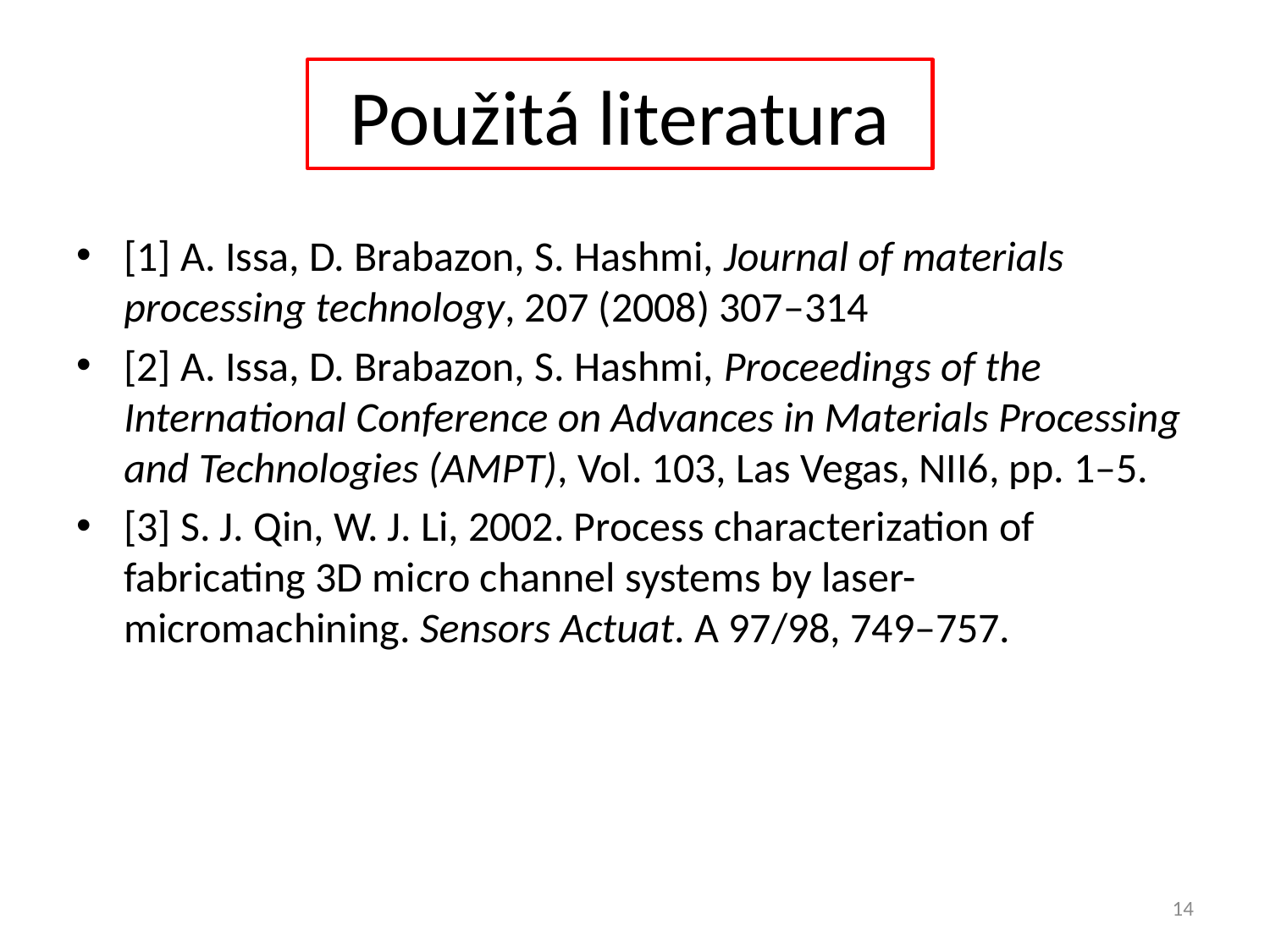

# Použitá literatura
[1] A. Issa, D. Brabazon, S. Hashmi, Journal of materials processing technology, 207 (2008) 307–314
[2] A. Issa, D. Brabazon, S. Hashmi, Proceedings of the International Conference on Advances in Materials Processing and Technologies (AMPT), Vol. 103, Las Vegas, NII6, pp. 1–5.
[3] S. J. Qin, W. J. Li, 2002. Process characterization of fabricating 3D micro channel systems by laser-micromachining. Sensors Actuat. A 97/98, 749–757.

14